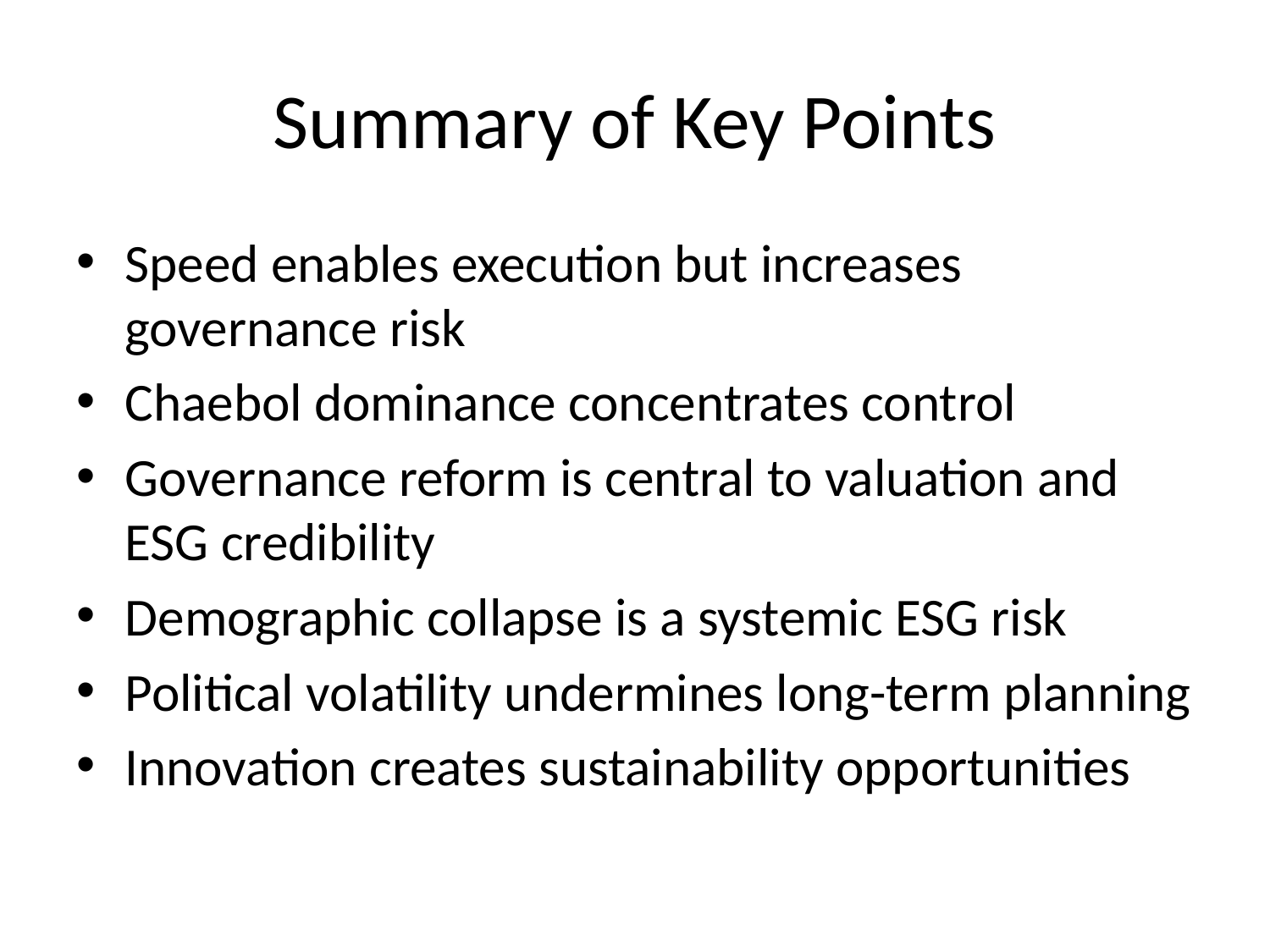

# Summary of Key Points
Speed enables execution but increases governance risk
Chaebol dominance concentrates control
Governance reform is central to valuation and ESG credibility
Demographic collapse is a systemic ESG risk
Political volatility undermines long-term planning
Innovation creates sustainability opportunities